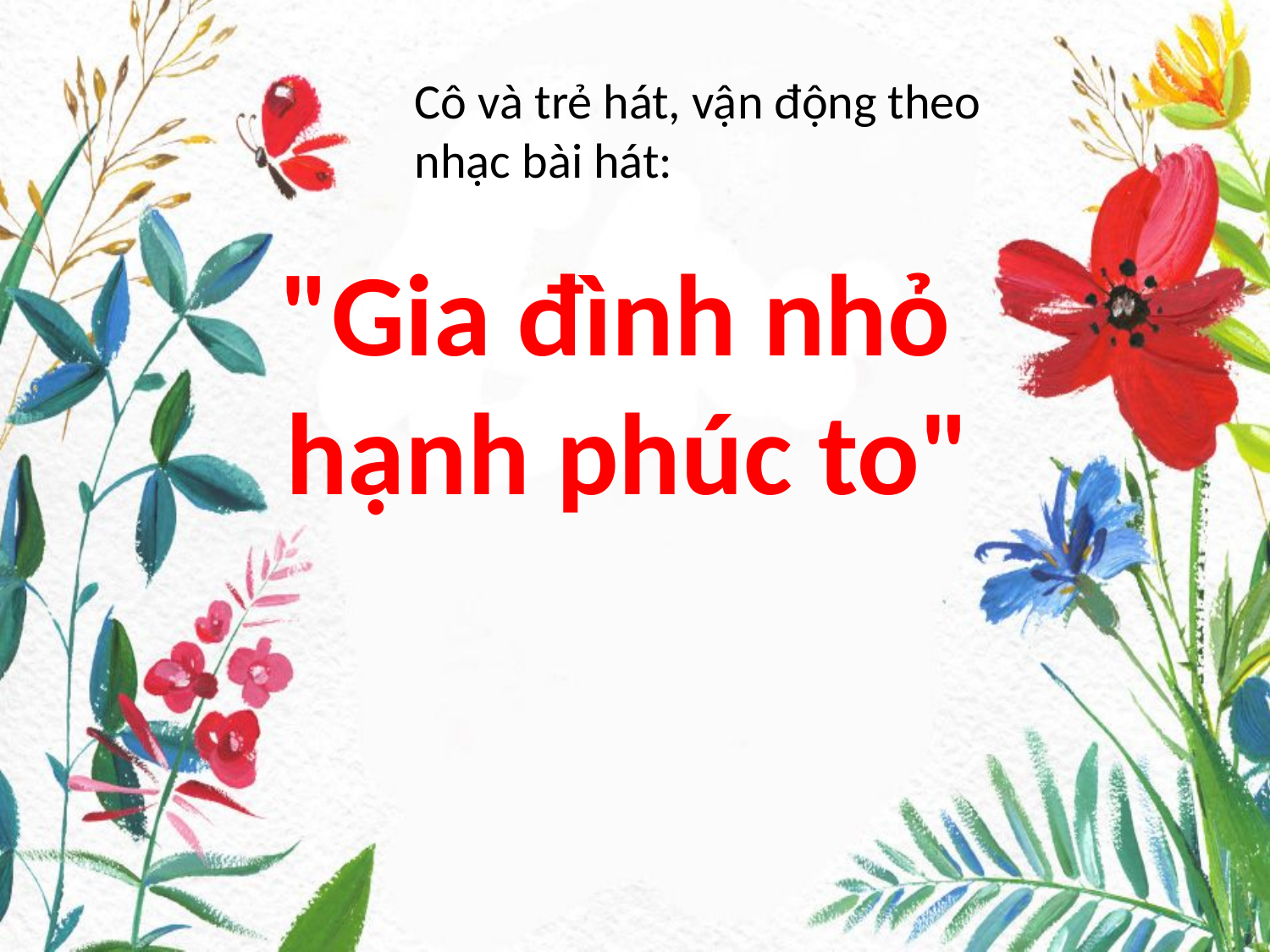

Cô và trẻ hát, vận động theo nhạc bài hát:
"Gia đình nhỏ
 hạnh phúc to"